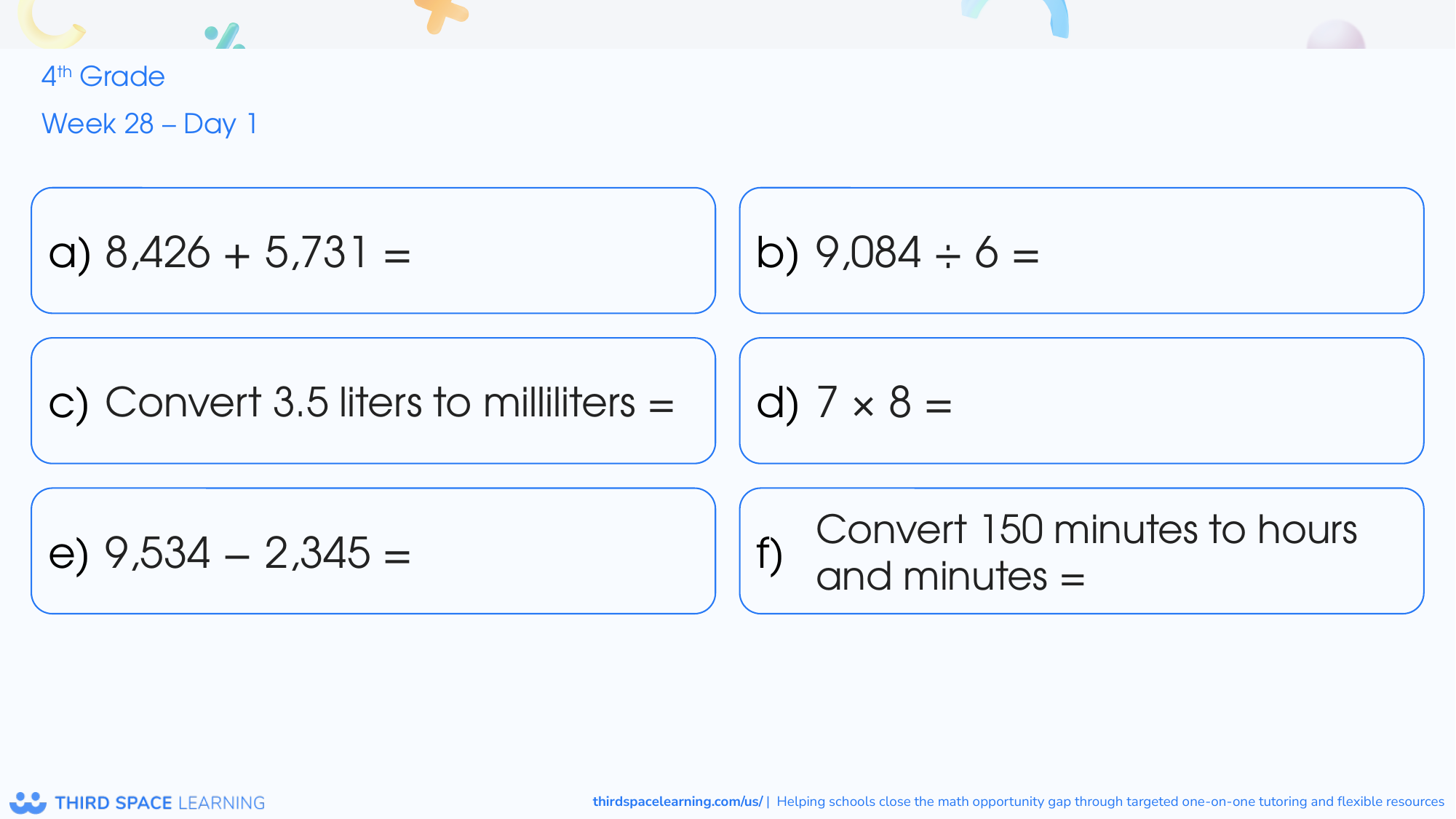

4th Grade
Week 28 – Day 1
8,426 + 5,731 =
9,084 ÷ 6 =
Convert 3.5 liters to milliliters =
7 × 8 =
9,534 − 2,345 =
Convert 150 minutes to hours and minutes =